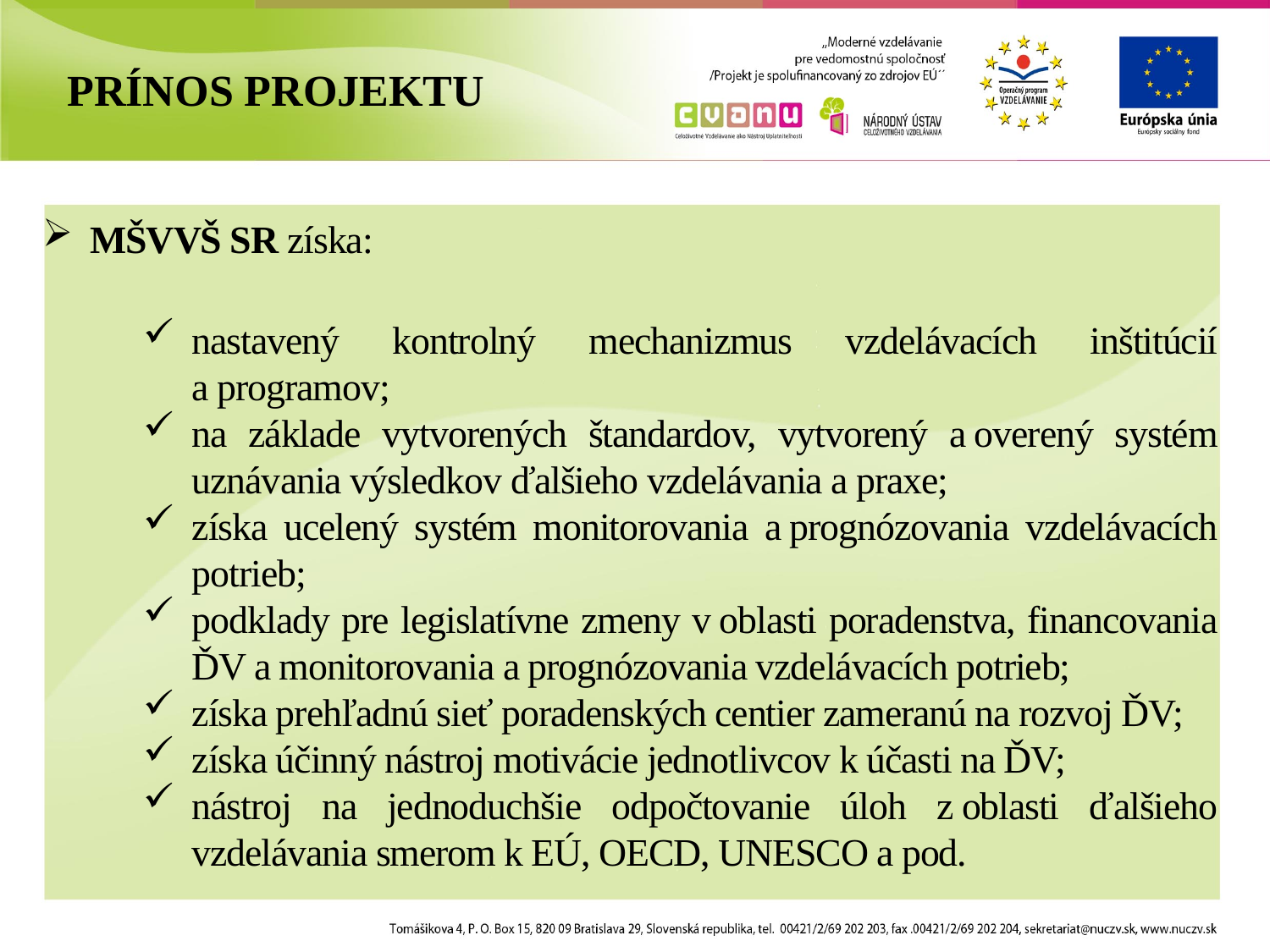

PRÍNOS PROJEKTU
MŠVVŠ SR získa:

nastavený kontrolný mechanizmus vzdelávacích inštitúcií a programov;
na základe vytvorených štandardov, vytvorený a overený systém uznávania výsledkov ďalšieho vzdelávania a praxe;
získa ucelený systém monitorovania a prognózovania vzdelávacích potrieb;
podklady pre legislatívne zmeny v oblasti poradenstva, financovania ĎV a monitorovania a prognózovania vzdelávacích potrieb;
získa prehľadnú sieť poradenských centier zameranú na rozvoj ĎV;
získa účinný nástroj motivácie jednotlivcov k účasti na ĎV;
nástroj na jednoduchšie odpočtovanie úloh z oblasti ďalšieho vzdelávania smerom k EÚ, OECD, UNESCO a pod.